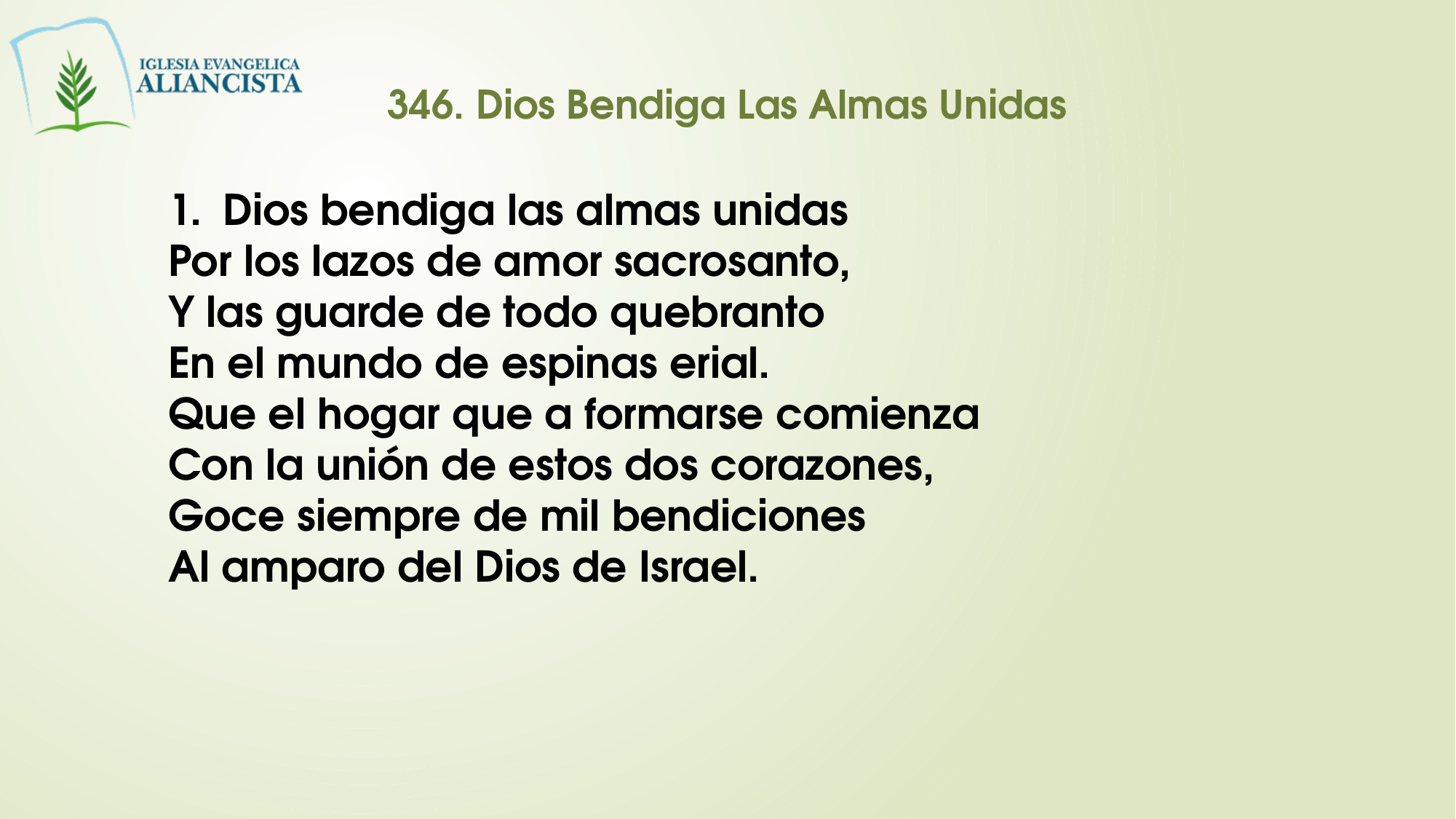

346. Dios Bendiga Las Almas Unidas
Dios bendiga las almas unidas
Por los lazos de amor sacrosanto,
Y las guarde de todo quebranto
En el mundo de espinas erial.
Que el hogar que a formarse comienza
Con la unión de estos dos corazones,
Goce siempre de mil bendiciones
Al amparo del Dios de Israel.